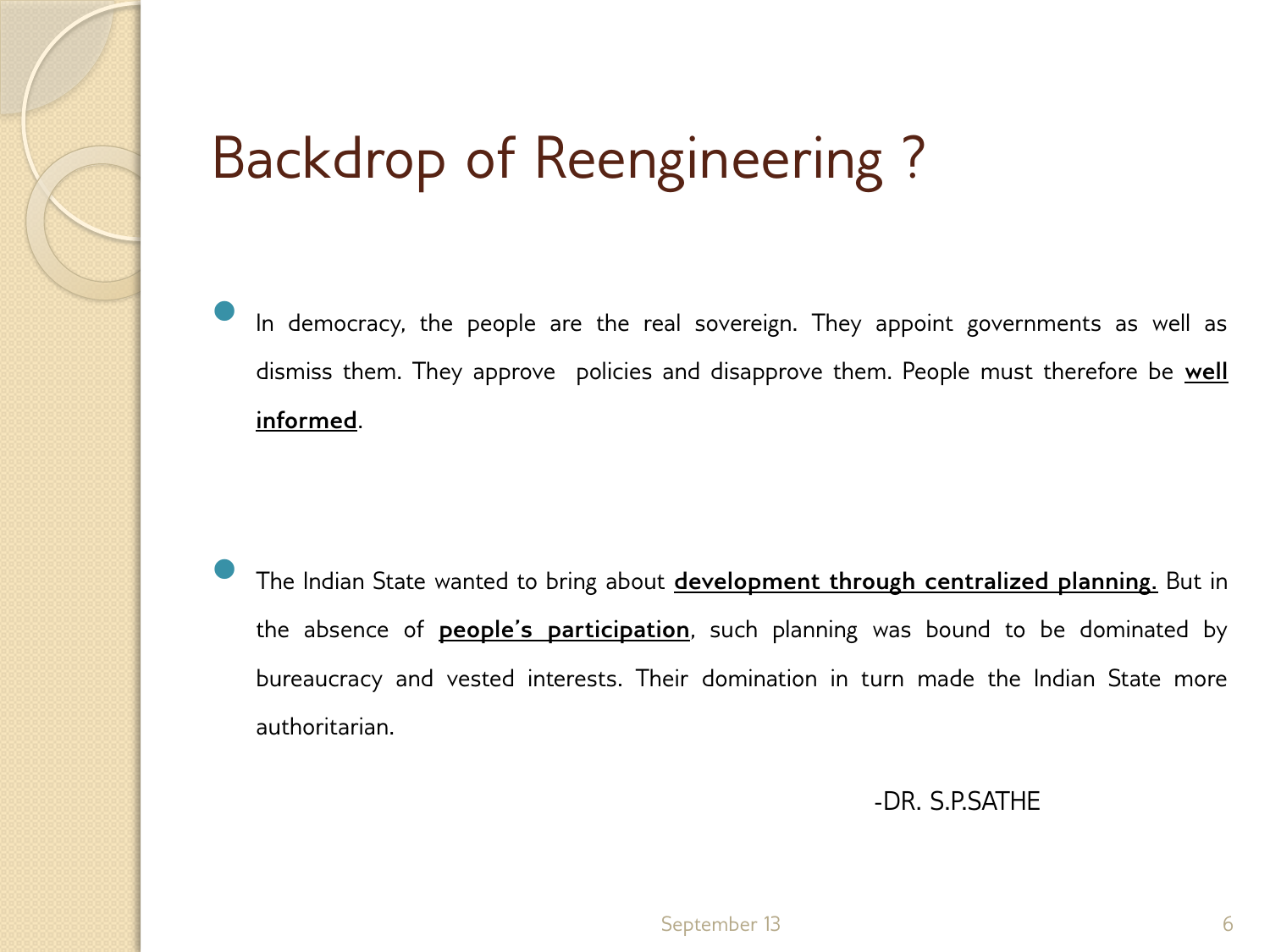

# Backdrop of Reengineering ?

In democracy, the people are the real sovereign. They appoint governments as well as dismiss them. They approve  policies and disapprove them. People must therefore be well informed.

The Indian State wanted to bring about development through centralized planning. But in the absence of people’s participation, such planning was bound to be dominated by bureaucracy and vested interests. Their domination in turn made the Indian State more authoritarian.

                                                                                 -DR. S.P.SATHE

September 13
6